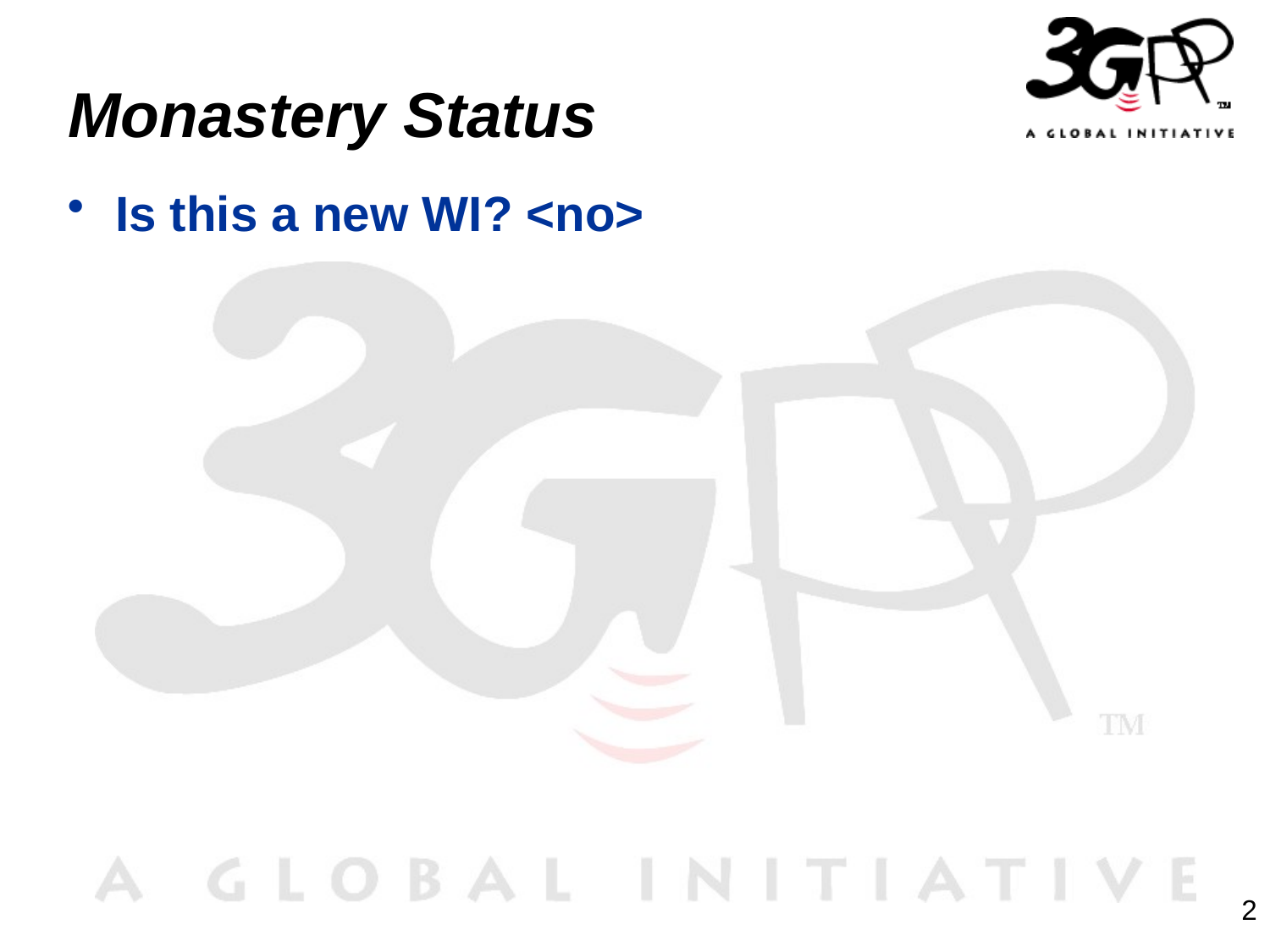

# Monastery Status
Is this a new WI? <no>

2